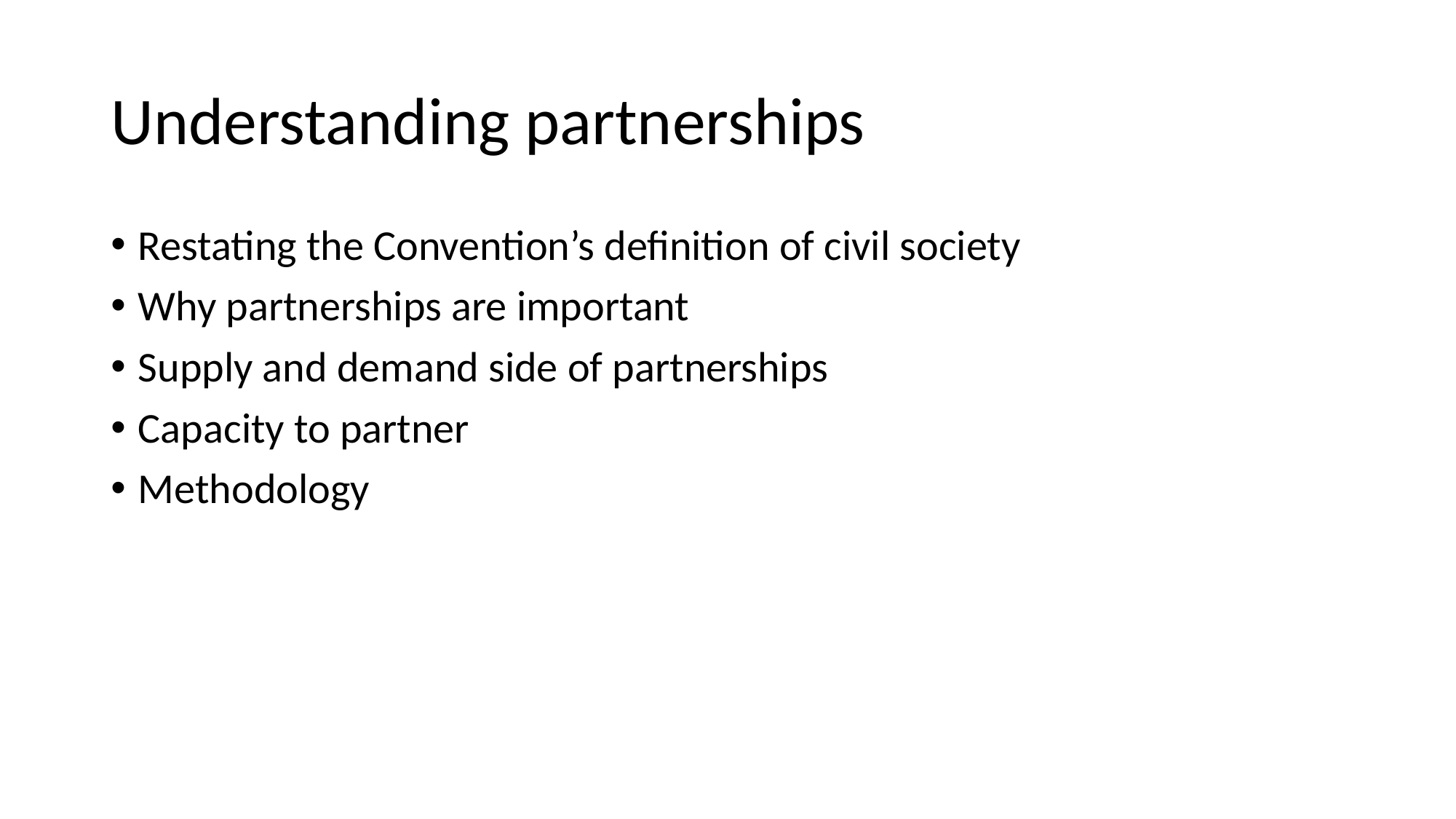

# Understanding partnerships
Restating the Convention’s definition of civil society
Why partnerships are important
Supply and demand side of partnerships
Capacity to partner
Methodology